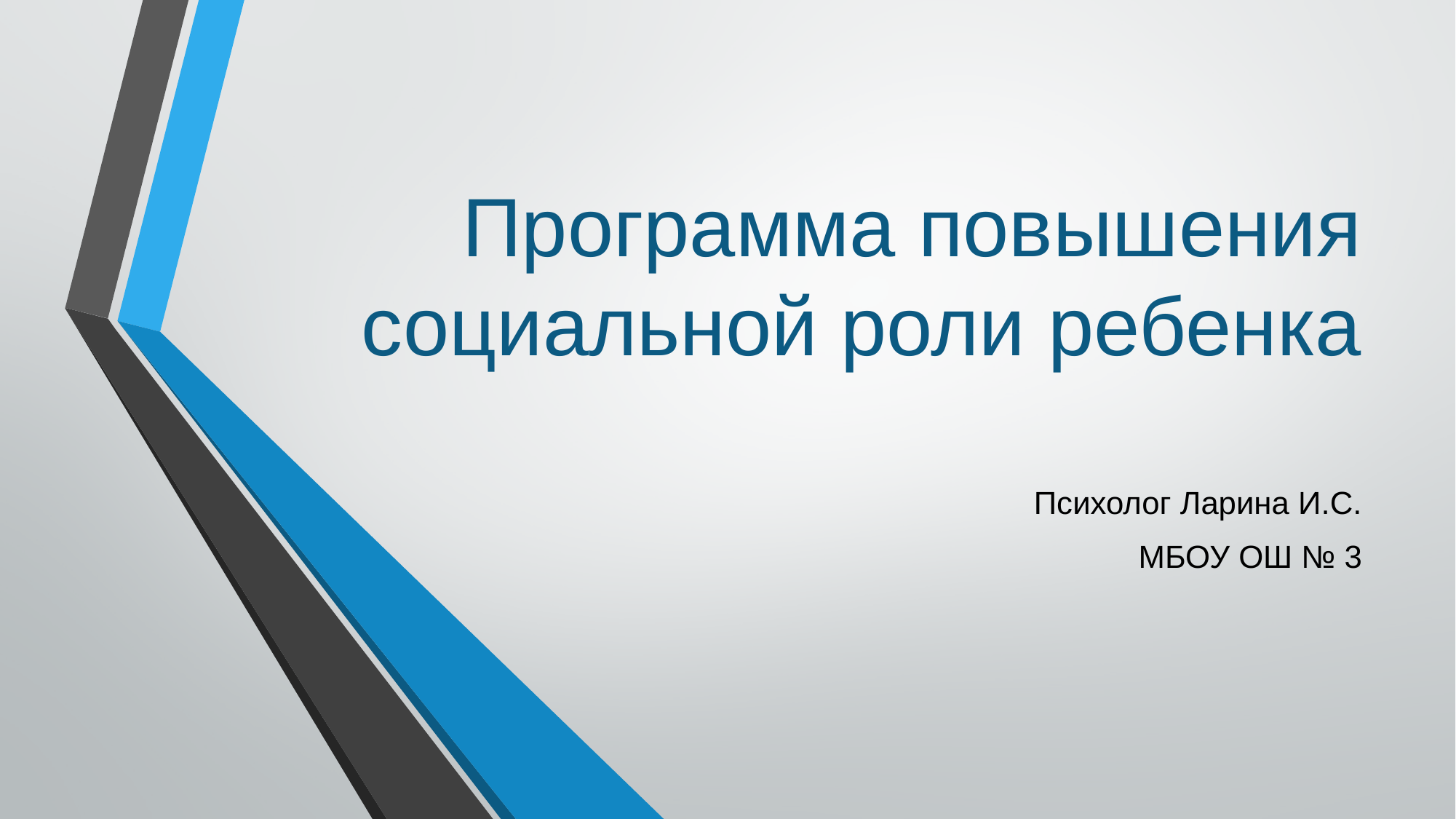

# Программа повышения социальной роли ребенка
Психолог Ларина И.С.
МБОУ ОШ № 3